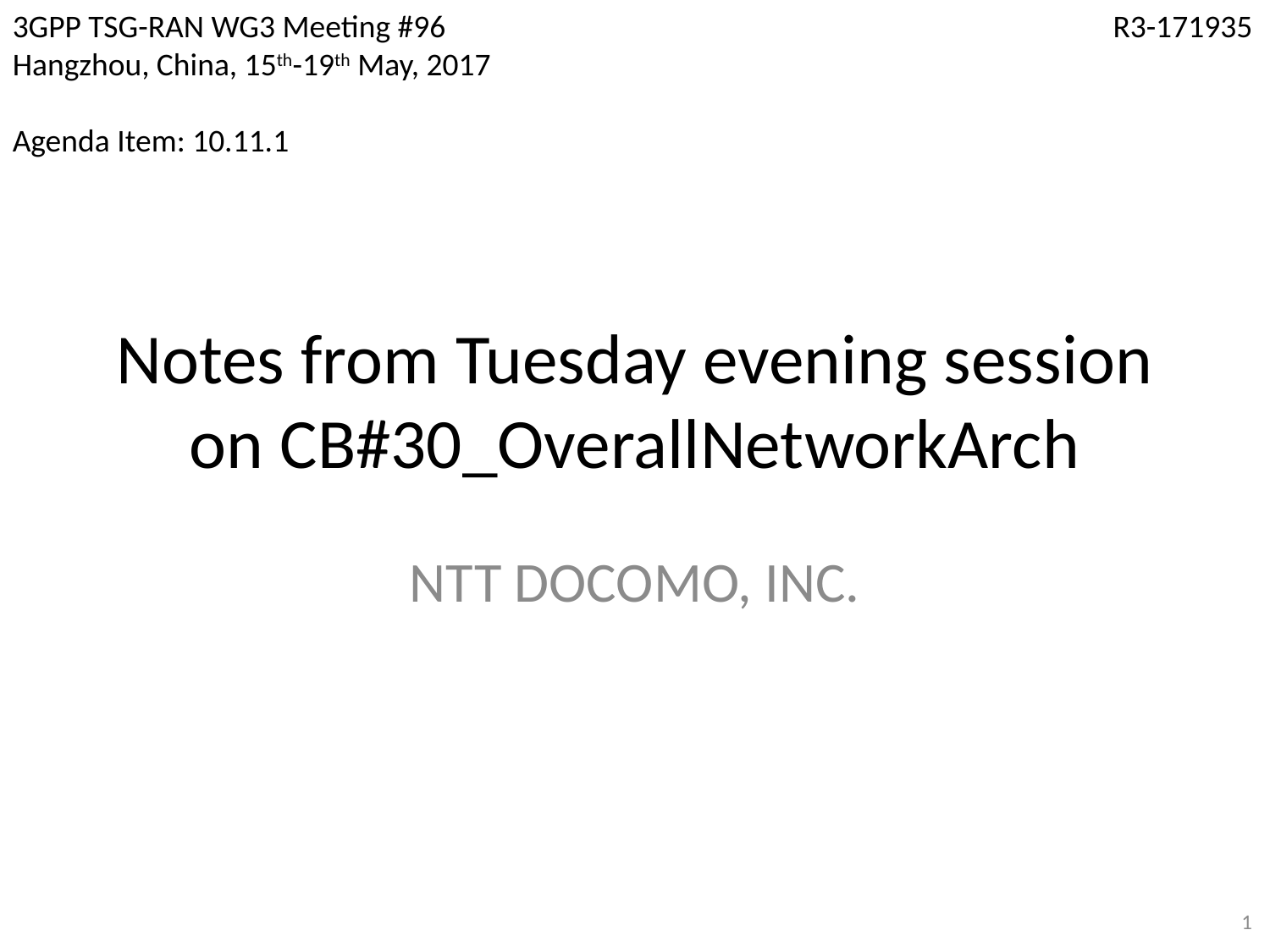

3GPP TSG-RAN WG3 Meeting #96
Hangzhou, China, 15th-19th May, 2017

Agenda Item: 10.11.1
R3-171935
# Notes from Tuesday evening session on CB#30_OverallNetworkArch
NTT DOCOMO, INC.
1